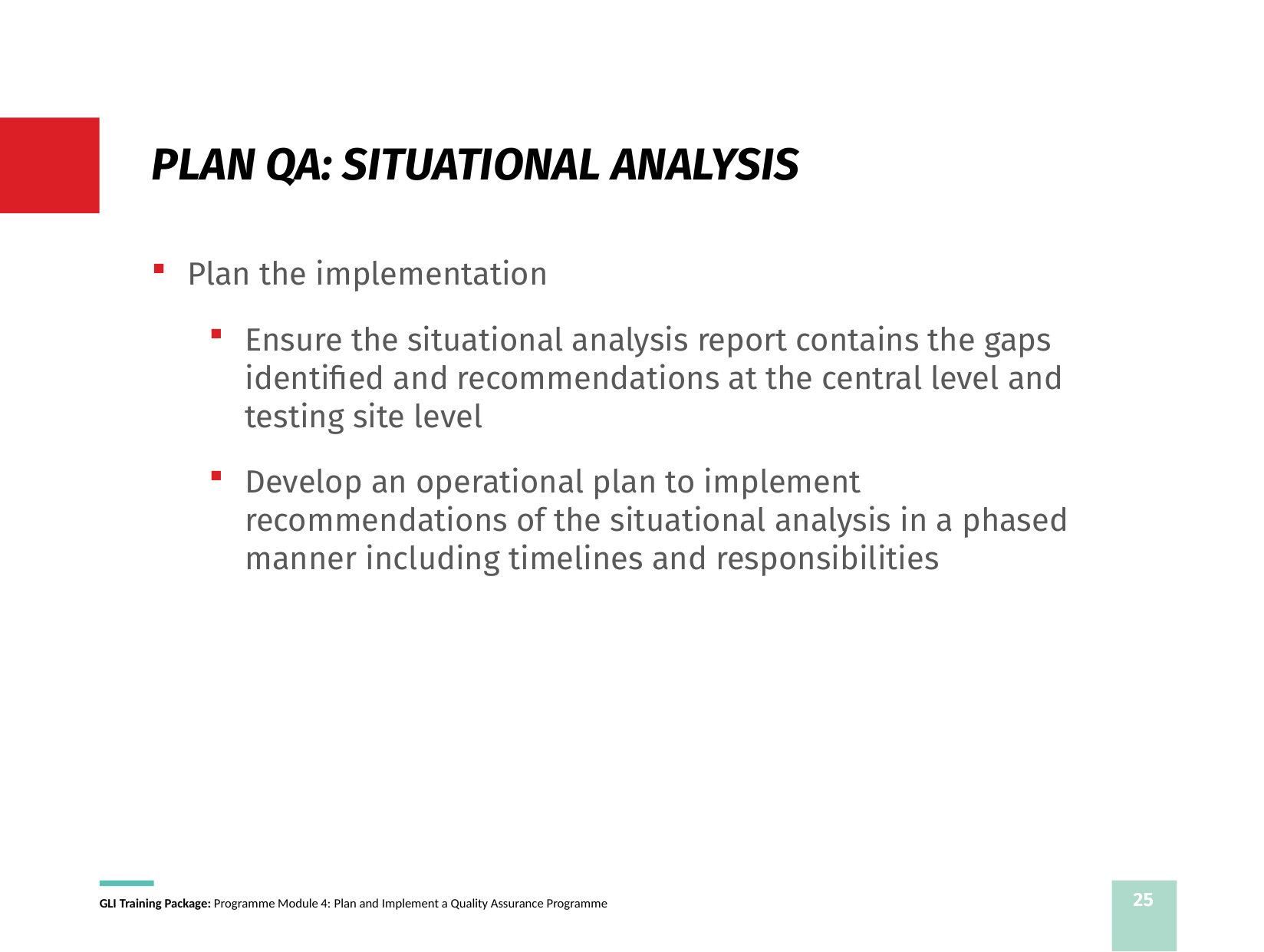

# PLAN QA: SITUATIONAL ANALYSIS
Plan the implementation
Ensure the situational analysis report contains the gaps identified and recommendations at the central level and testing site level
Develop an operational plan to implement recommendations of the situational analysis in a phased manner including timelines and responsibilities